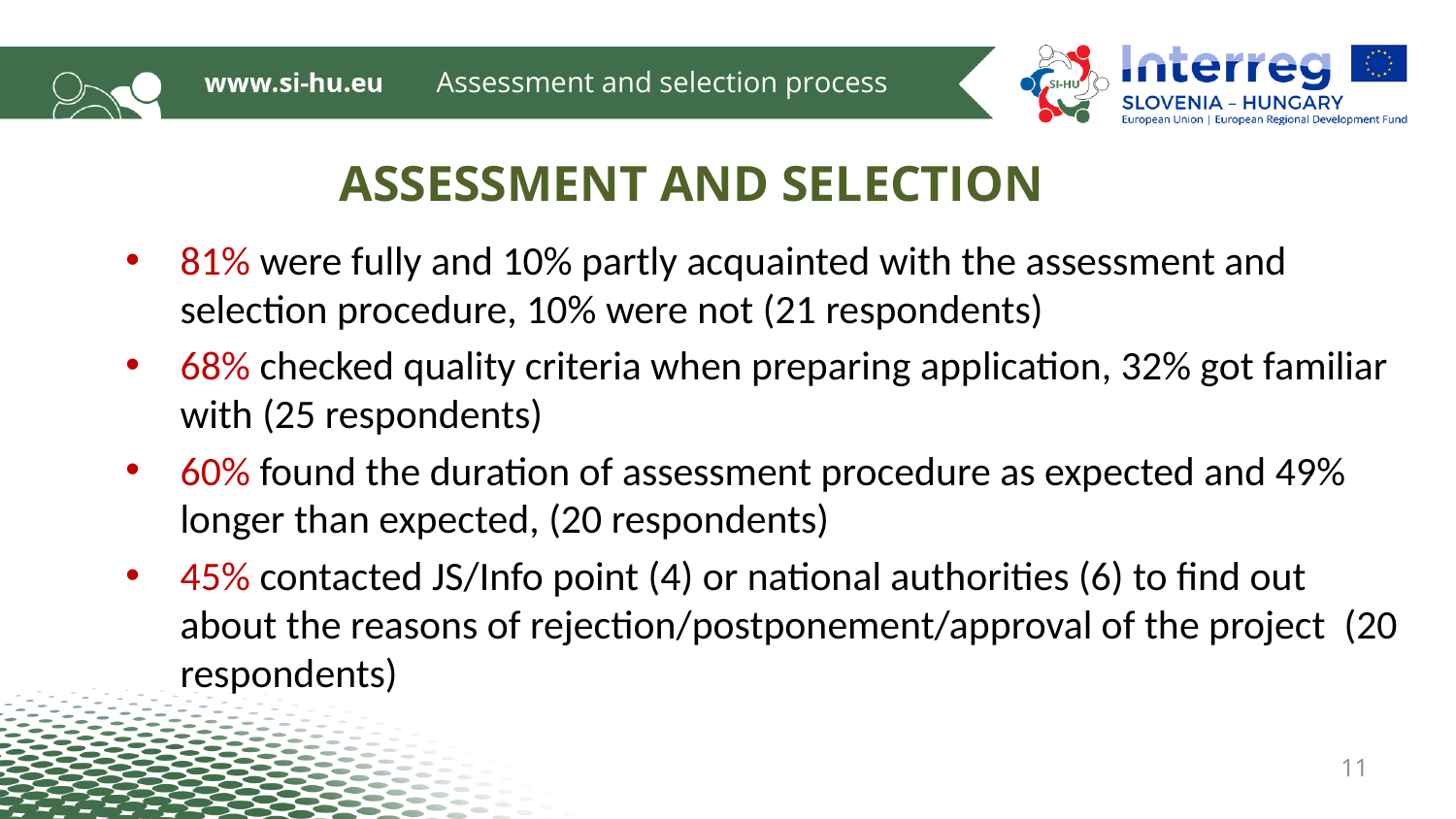

Assessment and selection process
# ASSESSMENT AND SELECTION
81% were fully and 10% partly acquainted with the assessment and selection procedure, 10% were not (21 respondents)
68% checked quality criteria when preparing application, 32% got familiar with (25 respondents)
60% found the duration of assessment procedure as expected and 49% longer than expected, (20 respondents)
45% contacted JS/Info point (4) or national authorities (6) to find out about the reasons of rejection/postponement/approval of the project  (20 respondents)
11